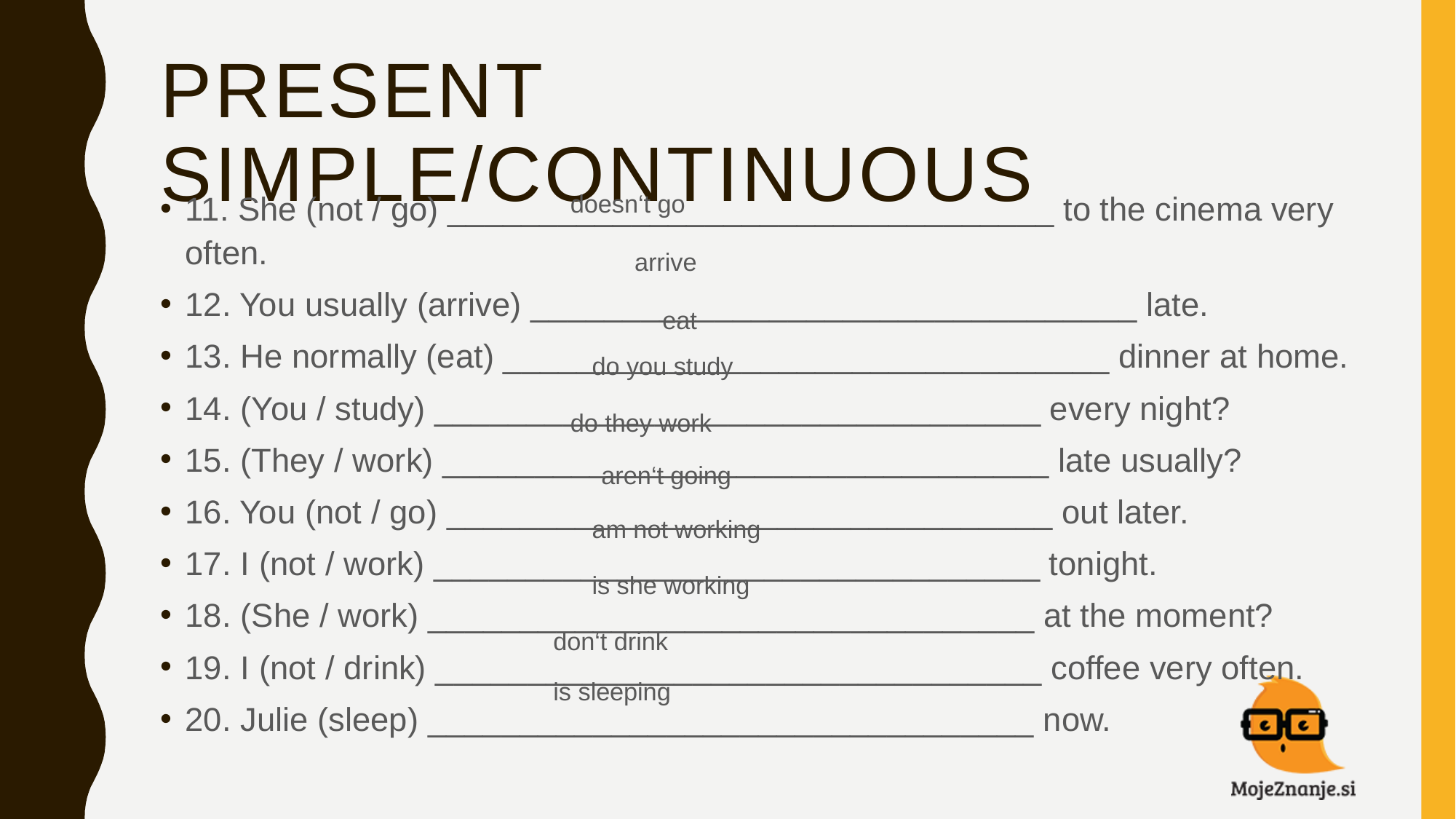

# PRESENT SIMPLE/CONTINUOUS
11. She (not / go) _________________________________ to the cinema very often.
12. You usually (arrive) _________________________________ late.
13. He normally (eat) _________________________________ dinner at home.
14. (You / study) _________________________________ every night?
15. (They / work) _________________________________ late usually?
16. You (not / go) _________________________________ out later.
17. I (not / work) _________________________________ tonight.
18. (She / work) _________________________________ at the moment?
19. I (not / drink) _________________________________ coffee very often.
20. Julie (sleep) _________________________________ now.
doesn‘t go
arrive
eat
do you study
do they work
aren‘t going
am not working
is she working
don‘t drink
is sleeping